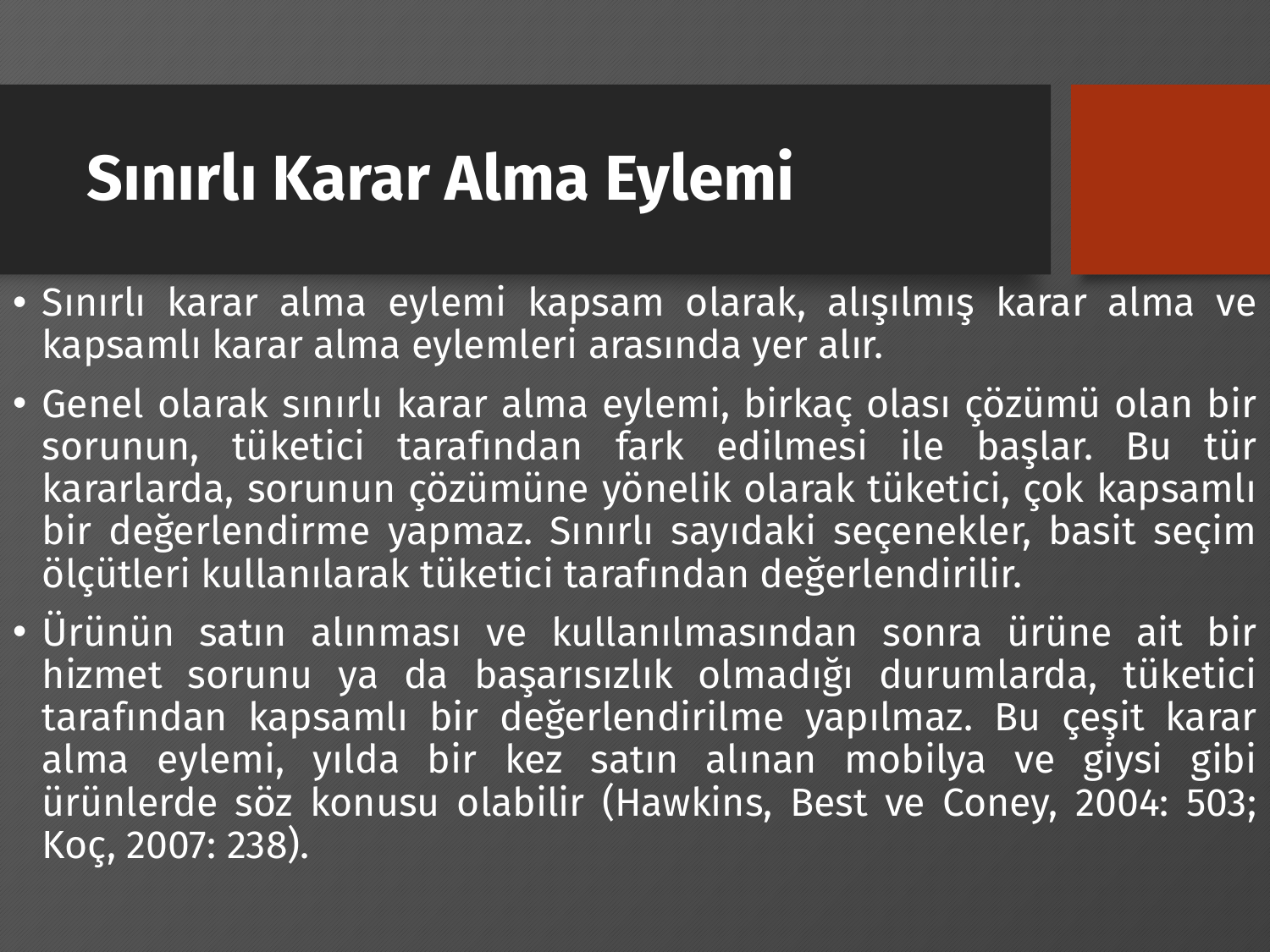

# Sınırlı Karar Alma Eylemi
Sınırlı karar alma eylemi kapsam olarak, alışılmış karar alma ve kapsamlı karar alma eylemleri arasında yer alır.
Genel olarak sınırlı karar alma eylemi, birkaç olası çözümü olan bir sorunun, tüketici tarafından fark edilmesi ile başlar. Bu tür kararlarda, sorunun çözümüne yönelik olarak tüketici, çok kapsamlı bir değerlendirme yapmaz. Sınırlı sayıdaki seçenekler, basit seçim ölçütleri kullanılarak tüketici tarafından değerlendirilir.
Ürünün satın alınması ve kullanılmasından sonra ürüne ait bir hizmet sorunu ya da başarısızlık olmadığı durumlarda, tüketici tarafından kapsamlı bir değerlendirilme yapılmaz. Bu çeşit karar alma eylemi, yılda bir kez satın alınan mobilya ve giysi gibi ürünlerde söz konusu olabilir (Hawkins, Best ve Coney, 2004: 503; Koç, 2007: 238).